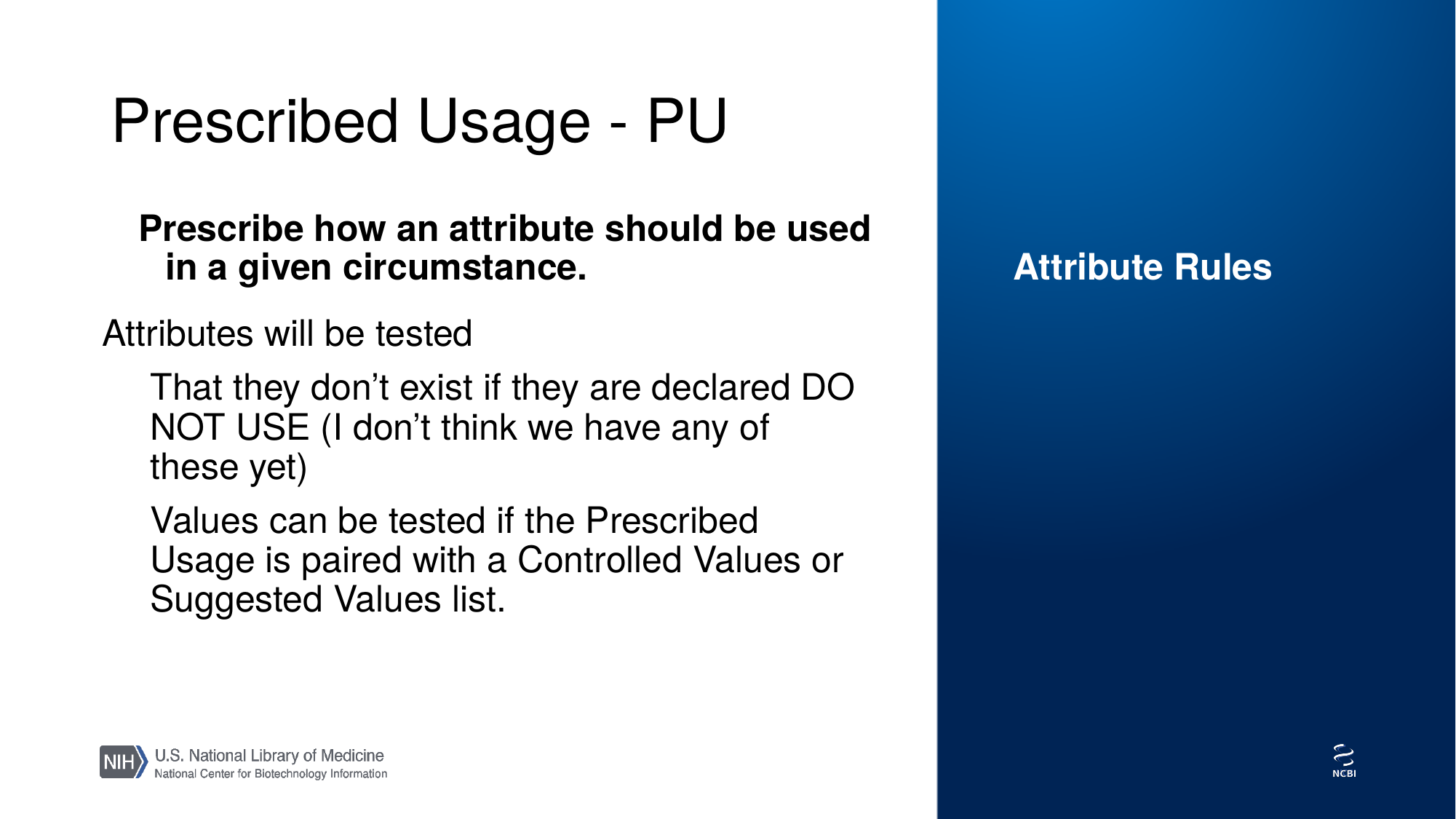

# Prescribed Usage - PU
Prescribe how an attribute should be used in a given circumstance.
Attribute Rules

Attributes will be tested
That they don’t exist if they are declared DO NOT USE (I don’t think we have any of these yet)
Values can be tested if the Prescribed Usage is paired with a Controlled Values or Suggested Values list.